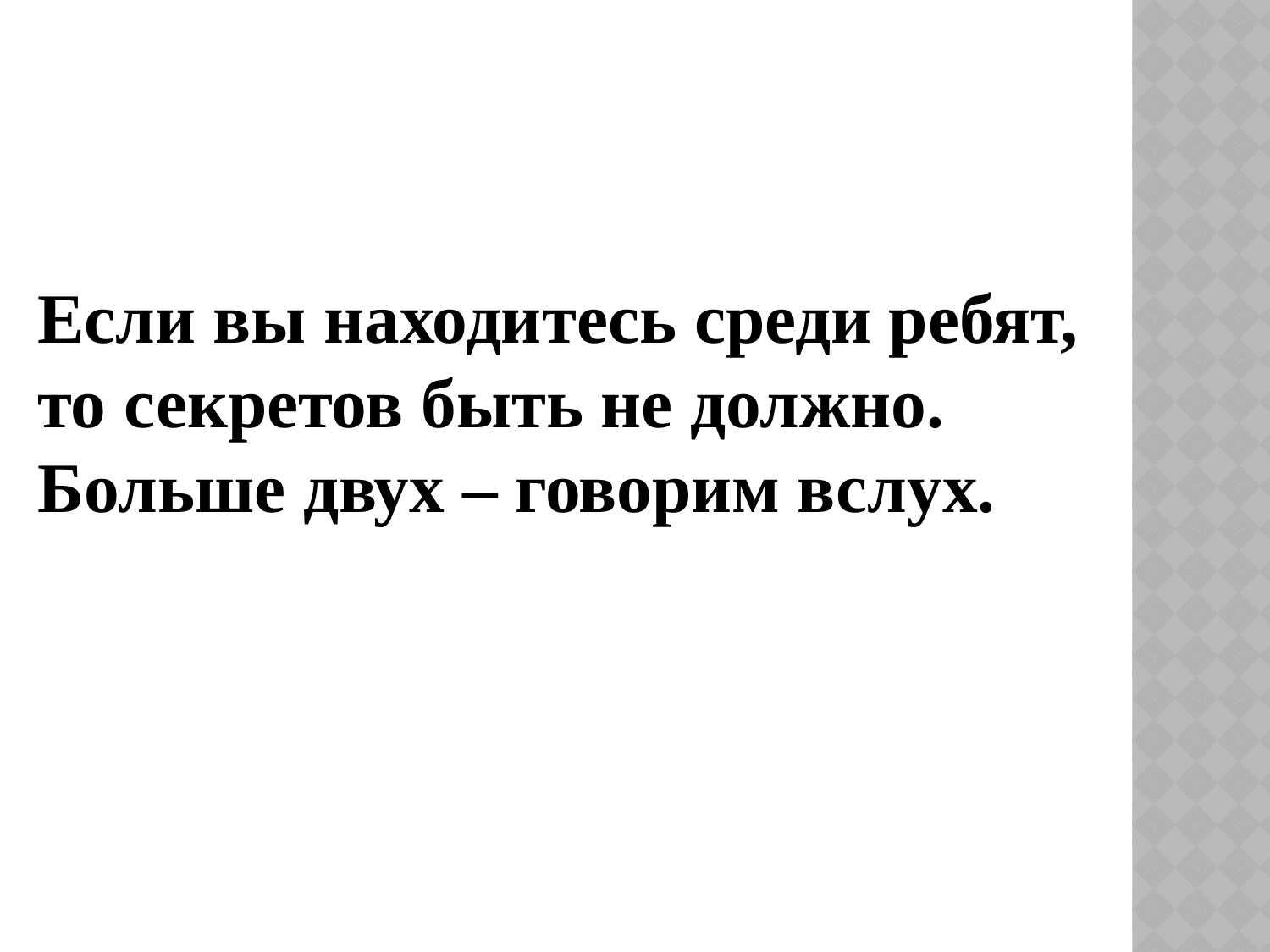

Если вы находитесь среди ребят, то секретов быть не должно. Больше двух – говорим вслух.